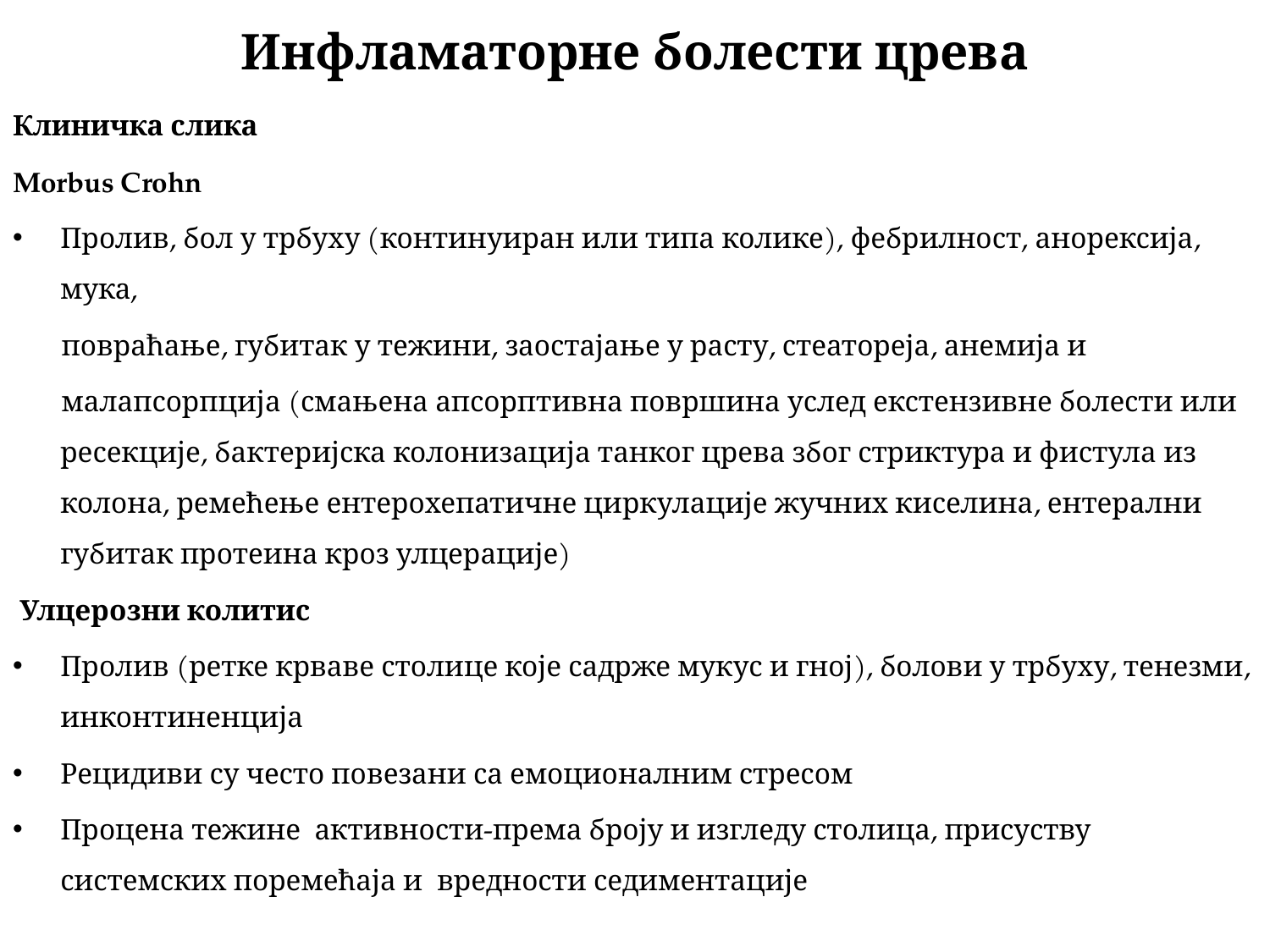

# Инфламаторне болести црева
Клиничка слика
Morbus Crohn
Пролив, бол у трбуху (континуиран или типа колике), фебрилност, анорексија, мука,
       повраћање, губитак у тежини, заостајање у расту, стеатореја, анемија и
       малапсорпција (смањена апсорптивна површина услед екстензивне болести или ресекције, бактеријска колонизација танког црева због стриктура и фистула из колона, ремећење ентерохепатичне циркулације жучних киселина, ентерални губитак протеина кроз улцерације)
 Улцерозни колитис
Пролив (ретке крваве столице које садрже мукус и гној), болови у трбуху, тенезми, инконтиненција
Рецидиви су често повезани са емоционалним стресом
Процена тежине  активности-према броју и изгледу столица, присуству системских поремећаја и  вредности седиментације